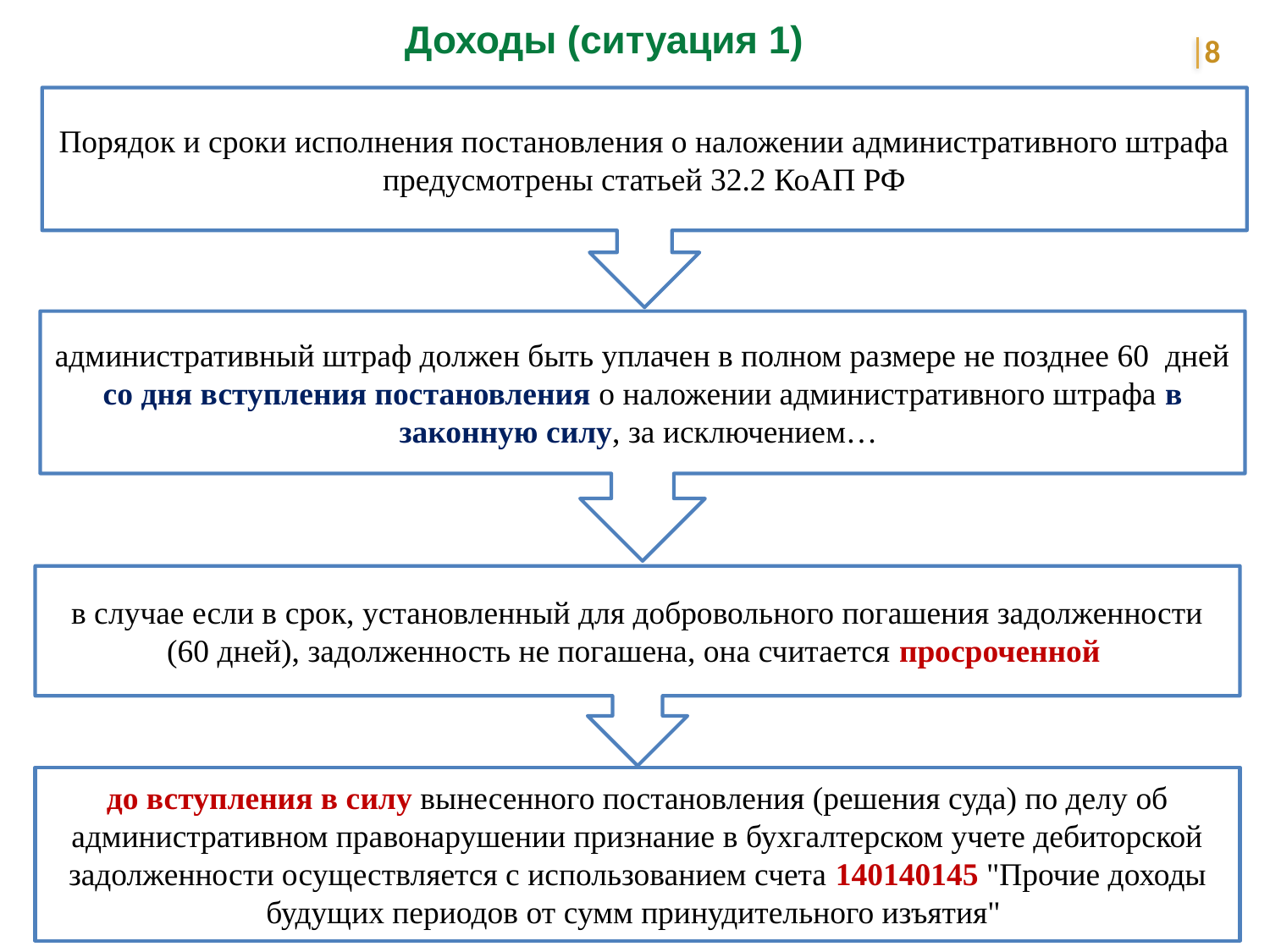

Доходы (ситуация 1)
8
Порядок и сроки исполнения постановления о наложении административного штрафа предусмотрены статьей 32.2 КоАП РФ
административный штраф должен быть уплачен в полном размере не позднее 60  дней со дня вступления постановления о наложении административного штрафа в законную силу, за исключением…
в случае если в срок, установленный для добровольного погашения задолженности (60 дней), задолженность не погашена, она считается просроченной
до вступления в силу вынесенного постановления (решения суда) по делу об административном правонарушении признание в бухгалтерском учете дебиторской задолженности осуществляется с использованием счета 140140145 "Прочие доходы будущих периодов от сумм принудительного изъятия"